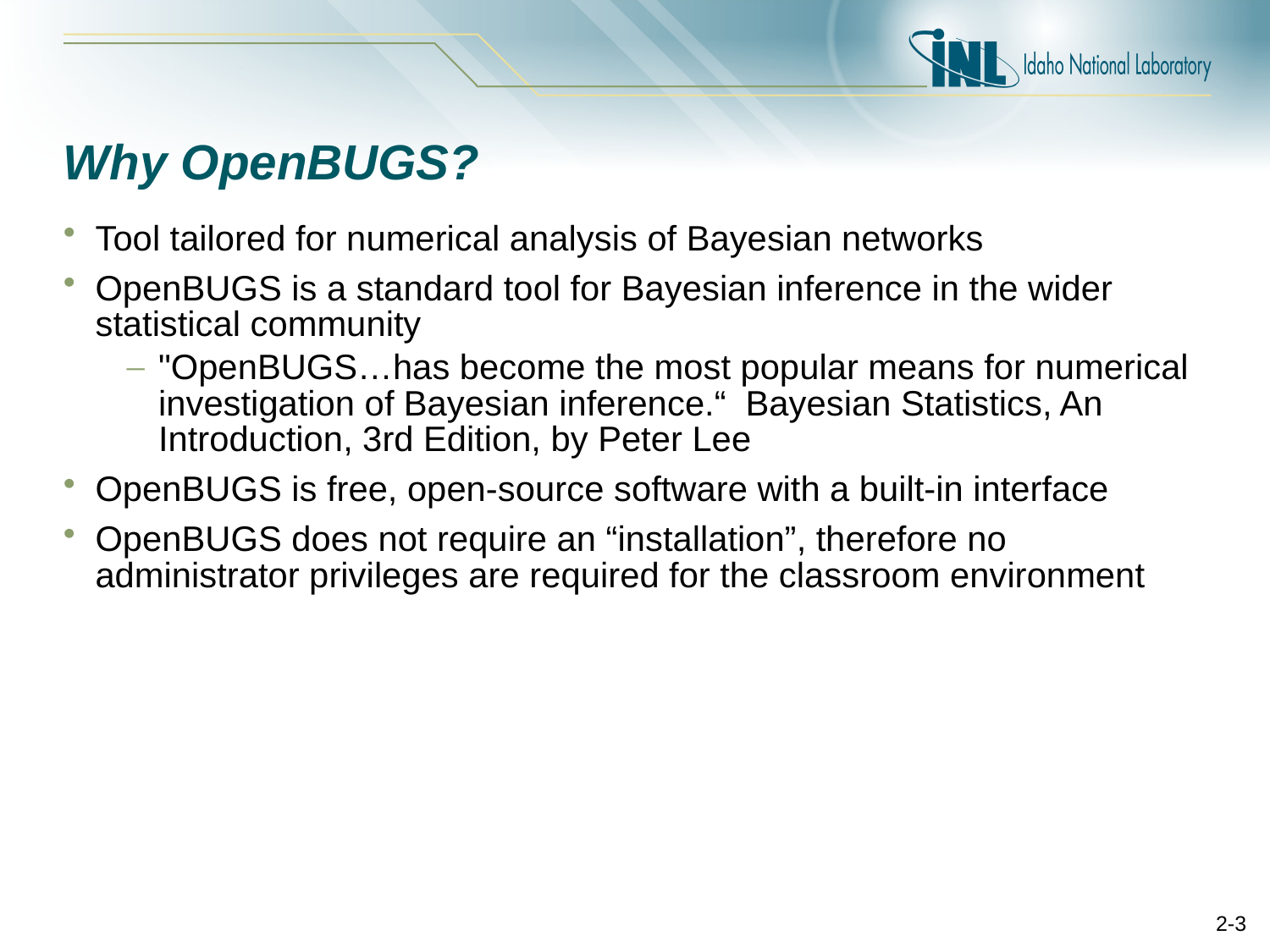

# Why OpenBUGS?
Tool tailored for numerical analysis of Bayesian networks
OpenBUGS is a standard tool for Bayesian inference in the wider statistical community
"OpenBUGS…has become the most popular means for numerical investigation of Bayesian inference.“  Bayesian Statistics, An Introduction, 3rd Edition, by Peter Lee
OpenBUGS is free, open-source software with a built-in interface
OpenBUGS does not require an “installation”, therefore no administrator privileges are required for the classroom environment
2-3